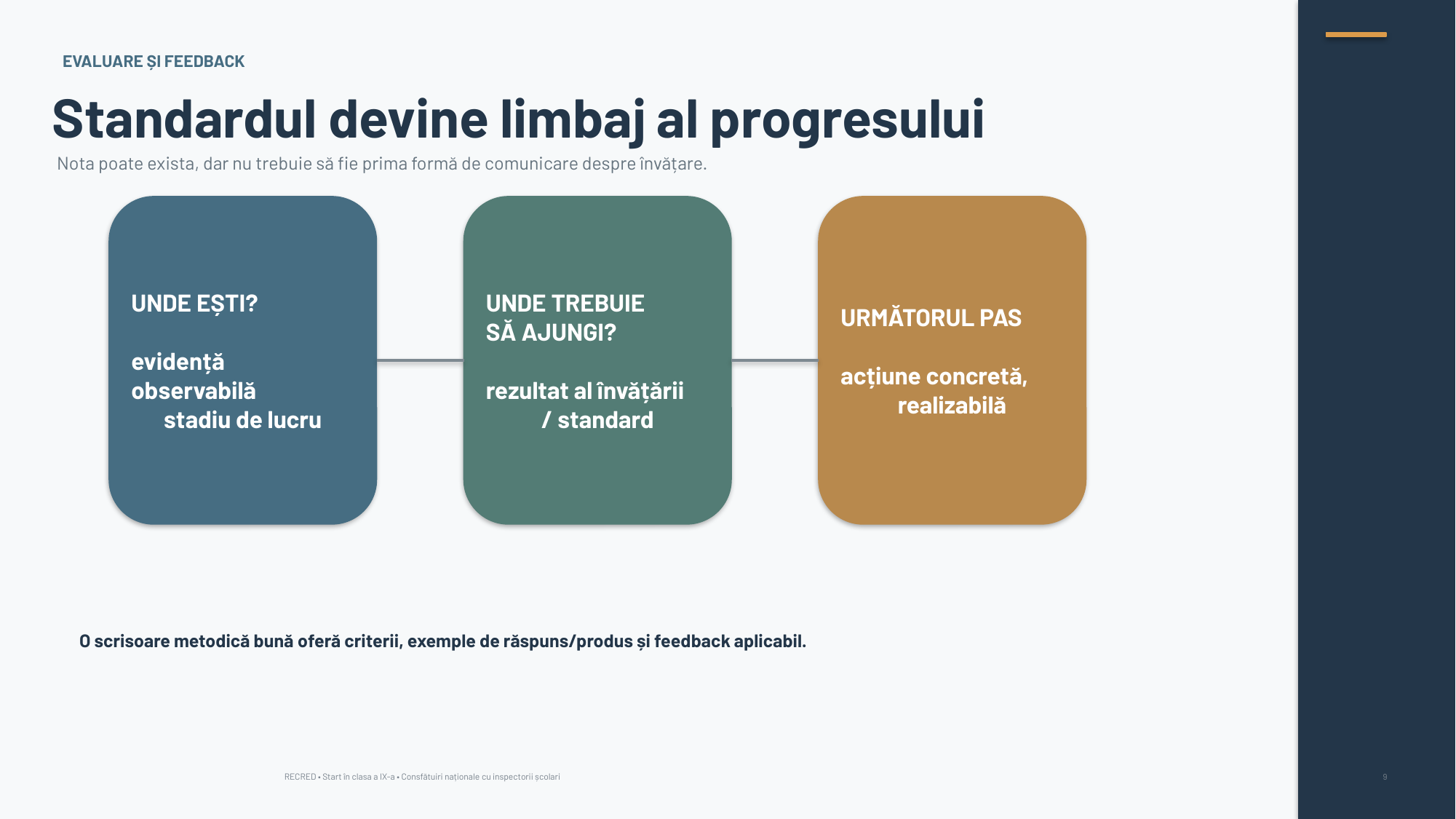

EVALUARE ȘI FEEDBACK
Standardul devine limbaj al progresului
Nota poate exista, dar nu trebuie să fie prima formă de comunicare despre învățare.
UNDE EȘTI?

evidență observabilă
stadiu de lucru
UNDE TREBUIE
SĂ AJUNGI?

rezultat al învățării
/ standard
URMĂTORUL PAS

acțiune concretă,
realizabilă
O scrisoare metodică bună oferă criterii, exemple de răspuns/produs și feedback aplicabil.
RECRED • Start în clasa a IX-a • Consfătuiri naționale cu inspectorii școlari
9